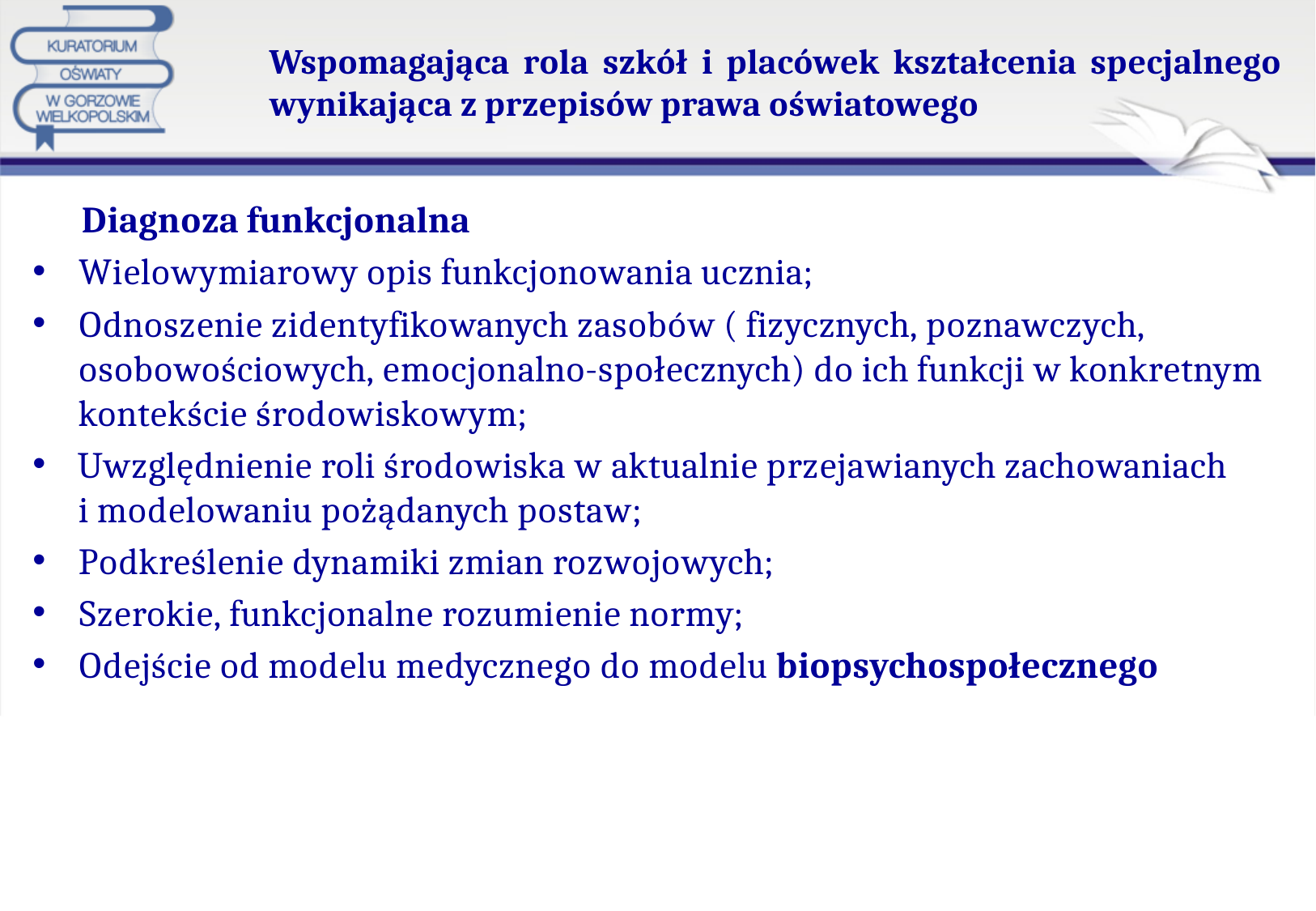

# Wspomagająca rola szkół i placówek kształcenia specjalnego wynikająca z przepisów prawa oświatowego
      Diagnoza funkcjonalna
Wielowymiarowy opis funkcjonowania ucznia;
Odnoszenie zidentyfikowanych zasobów ( fizycznych, poznawczych, osobowościowych, emocjonalno-społecznych) do ich funkcji w konkretnym kontekście środowiskowym;
Uwzględnienie roli środowiska w aktualnie przejawianych zachowaniach
i modelowaniu pożądanych postaw;
Podkreślenie dynamiki zmian rozwojowych;
Szerokie, funkcjonalne rozumienie normy;
Odejście od modelu medycznego do modelu biopsychospołecznego